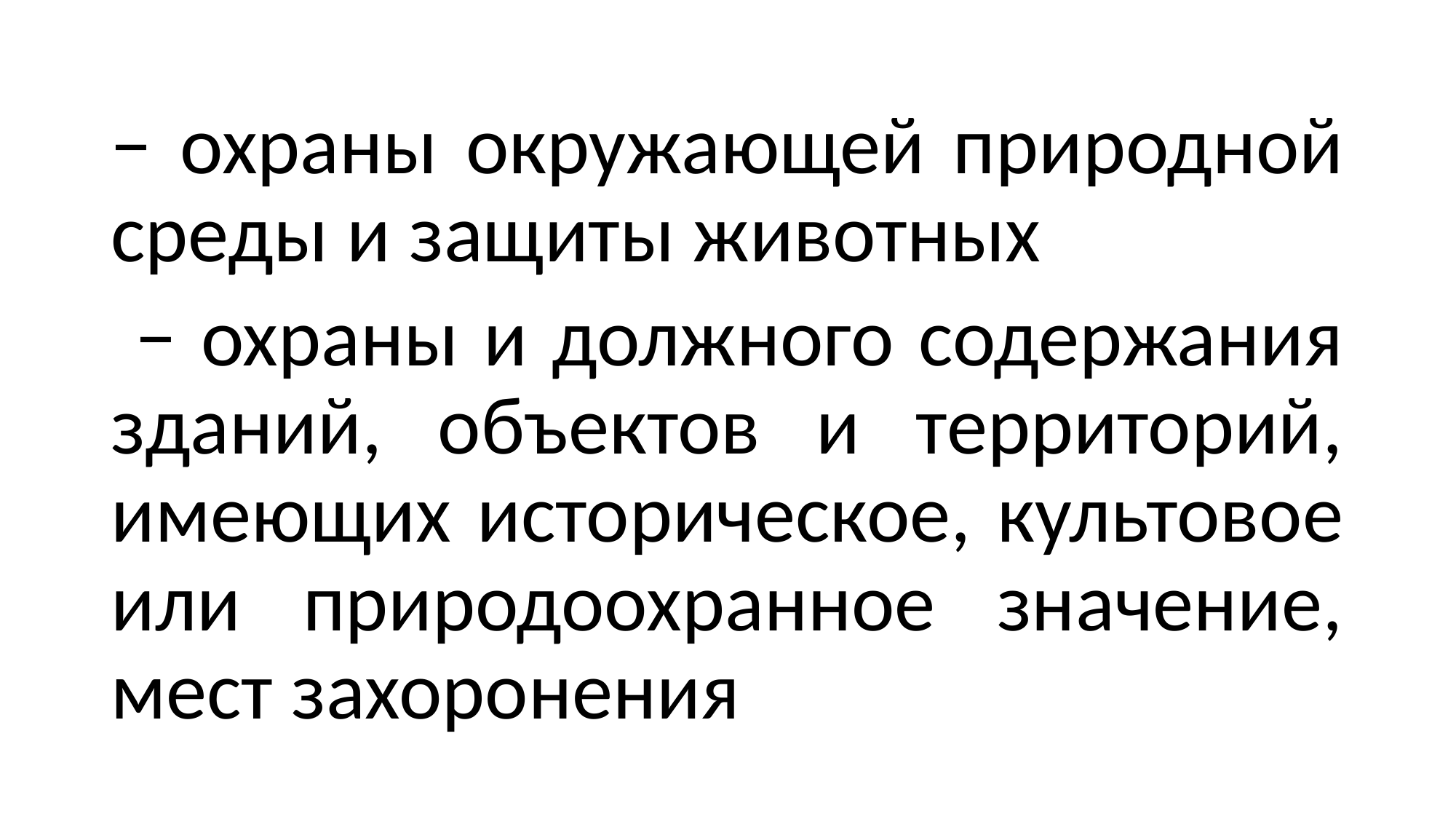

− охраны окружающей природной среды и защиты животных
 − охраны и должного содержания зданий, объектов и территорий, имеющих историческое, культовое или природоохранное значение, мест захоронения